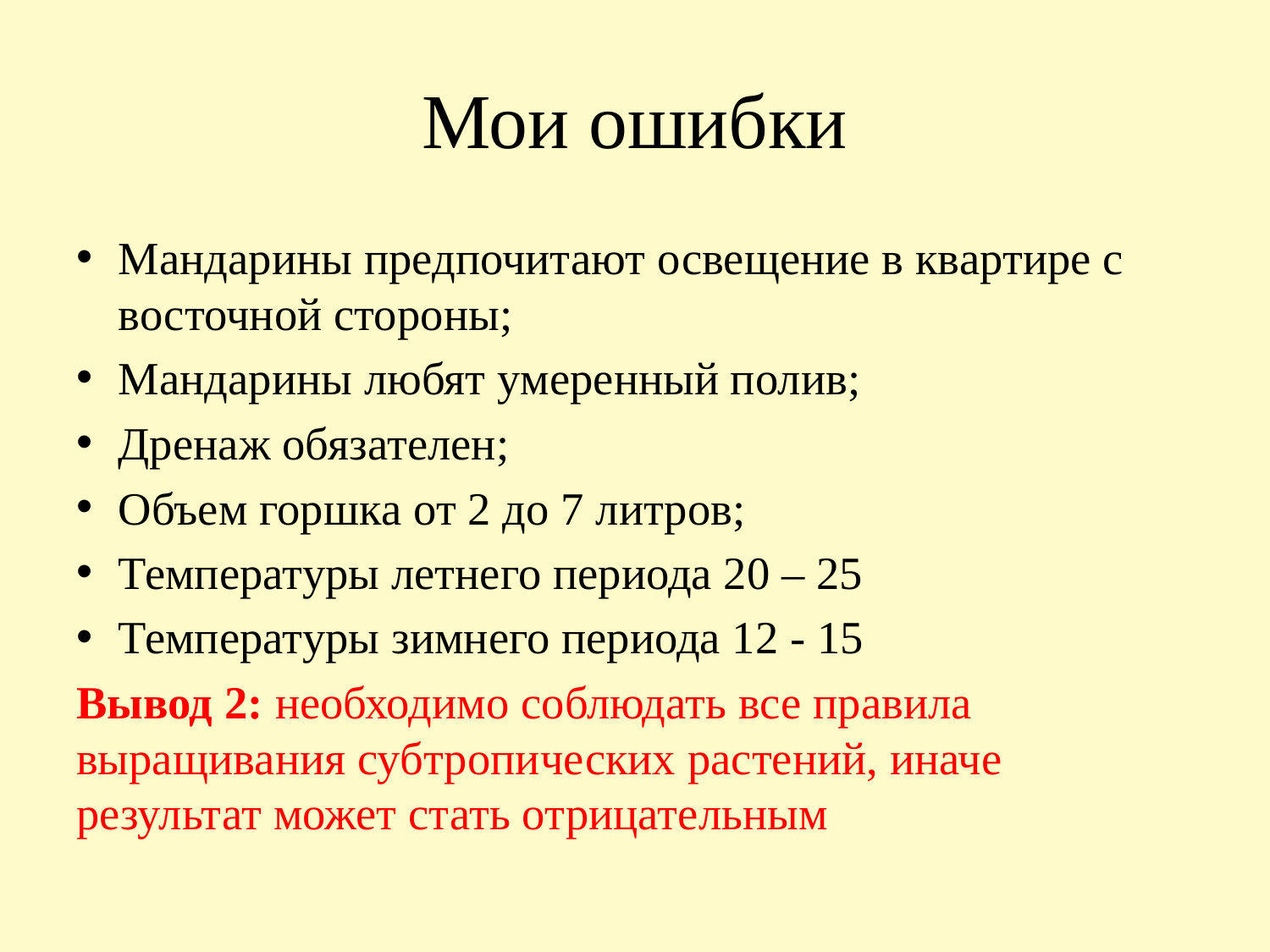

# Мои ошибки
Мандарины предпочитают освещение в квартире с восточной стороны;
Мандарины любят умеренный полив;
Дренаж обязателен;
Объем горшка от 2 до 7 литров;
Температуры летнего периода 20 – 25
Температуры зимнего периода 12 - 15
Вывод 2: необходимо соблюдать все правила выращивания субтропических растений, иначе результат может стать отрицательным